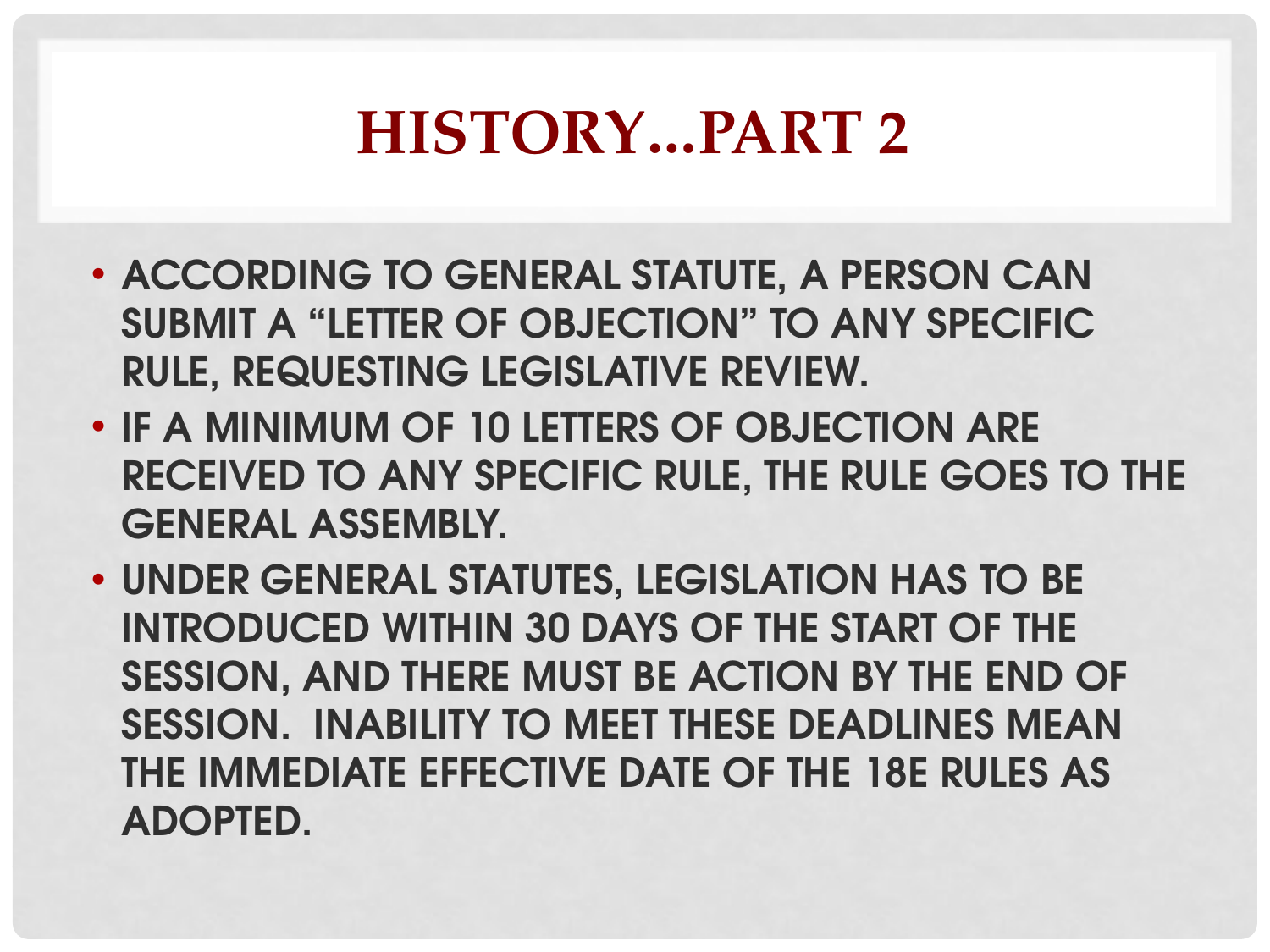

# History…PART 2
ACCORDING TO GENERAL STATUTE, A PERSON CAN SUBMIT A “LETTER OF OBJECTION” TO ANY SPECIFIC RULE, REQUESTING LEGISLATIVE REVIEW.
IF A MINIMUM OF 10 LETTERS OF OBJECTION ARE RECEIVED TO ANY SPECIFIC RULE, THE RULE GOES TO THE GENERAL ASSEMBLY.
UNDER GENERAL STATUTES, LEGISLATION HAS TO BE INTRODUCED WITHIN 30 DAYS OF THE START OF THE SESSION, AND THERE MUST BE ACTION BY THE END OF SESSION.  INABILITY TO MEET THESE DEADLINES MEAN THE IMMEDIATE EFFECTIVE DATE OF THE 18E RULES AS ADOPTED.